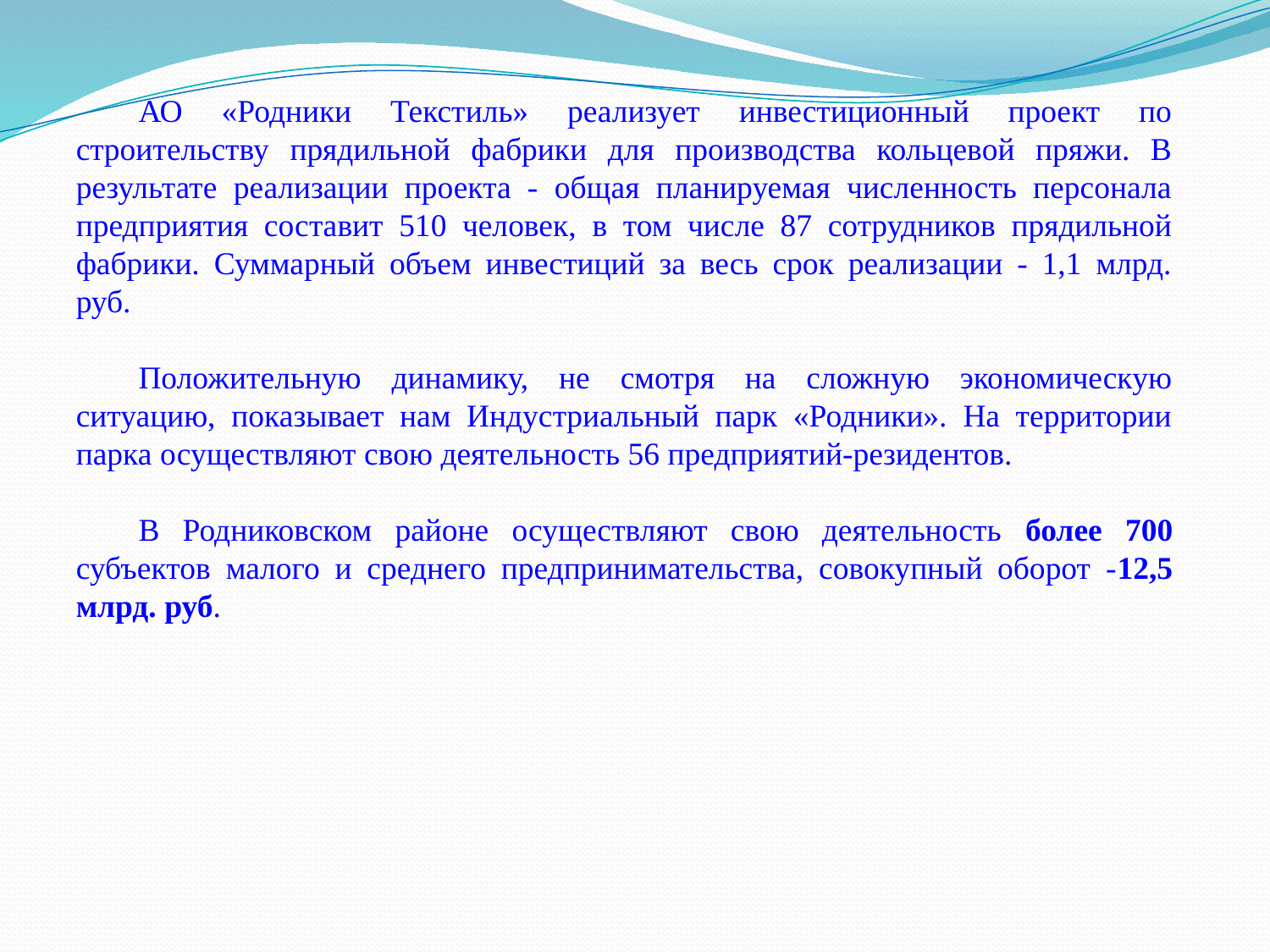

АО «Родники Текстиль» реализует инвестиционный проект по строительству прядильной фабрики для производства кольцевой пряжи. В результате реализации проекта - общая планируемая численность персонала предприятия составит 510 человек, в том числе 87 сотрудников прядильной фабрики. Суммарный объем инвестиций за весь срок реализации - 1,1 млрд. руб.

Положительную динамику, не смотря на сложную экономическую ситуацию, показывает нам Индустриальный парк «Родники». На территории парка осуществляют свою деятельность 56 предприятий-резидентов.

В Родниковском районе осуществляют свою деятельность более 700 субъектов малого и среднего предпринимательства, совокупный оборот -12,5 млрд. руб.